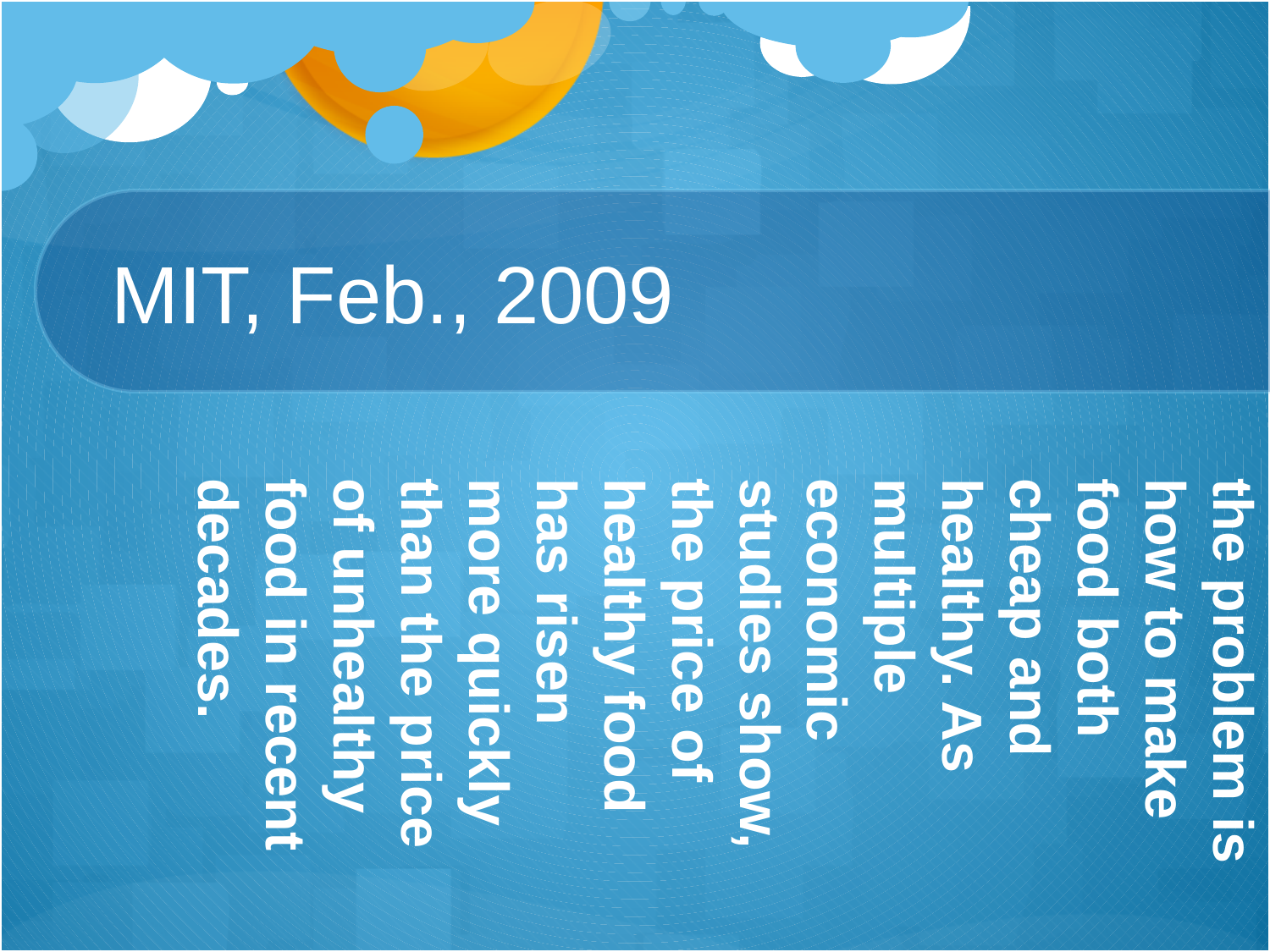

MIT, Feb., 2009
The crux of the problem is how to make food both cheap and healthy. As multiple economic studies show, the price of healthy food has risen more quickly than the price of unhealthy food in recent decades.